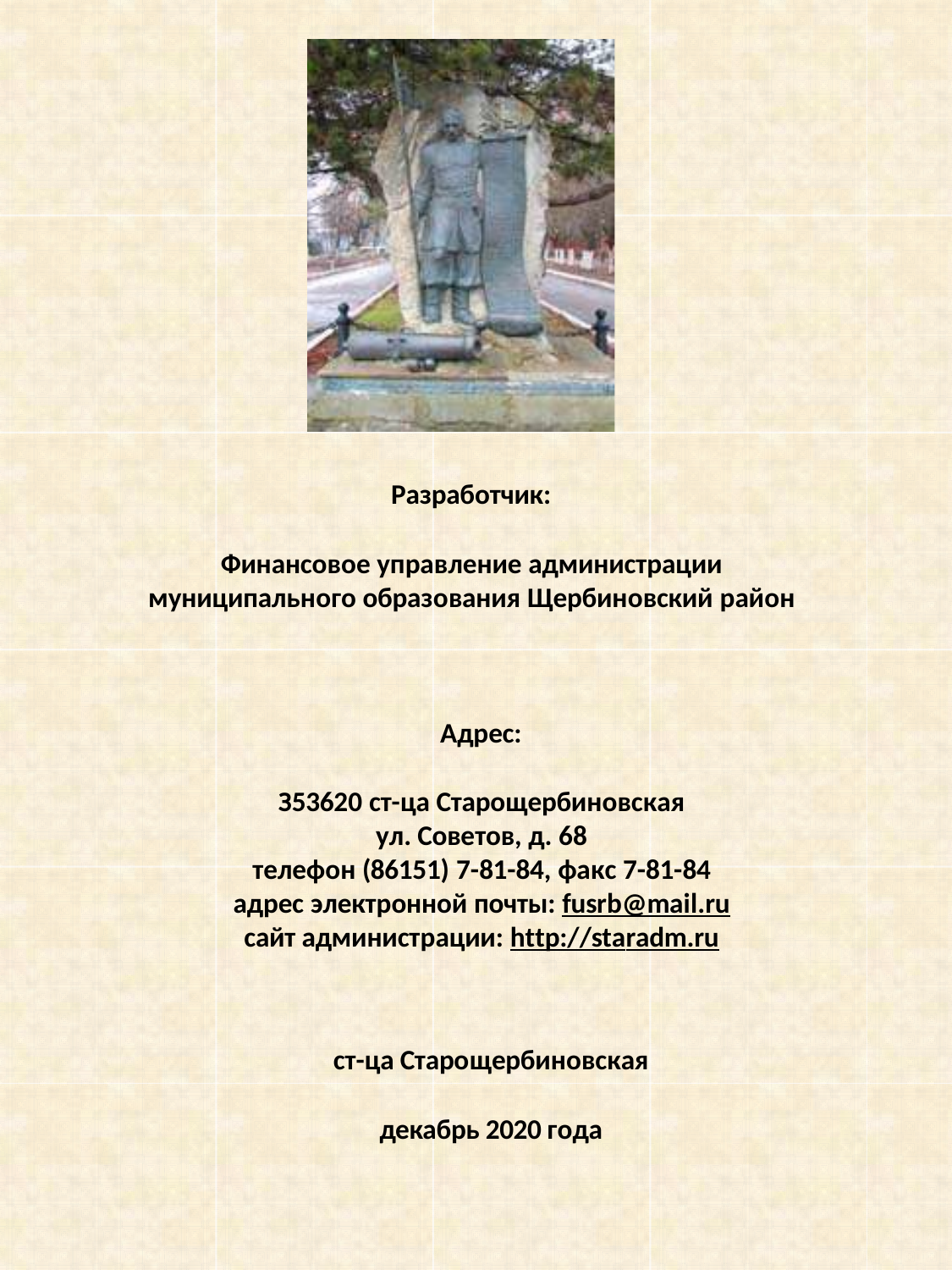

Разработчик:

Финансовое управление администрации муниципального образования Щербиновский район
Адрес:

З53620 ст-ца Старощербиновская ул. Советов, д. 68
телефон (86151) 7-81-84, факс 7-81-84 адрес электронной почты: fusrb@mail.ru сайт администрации: http://staradm.ru
ст-ца Старощербиновская

декабрь 2020 года